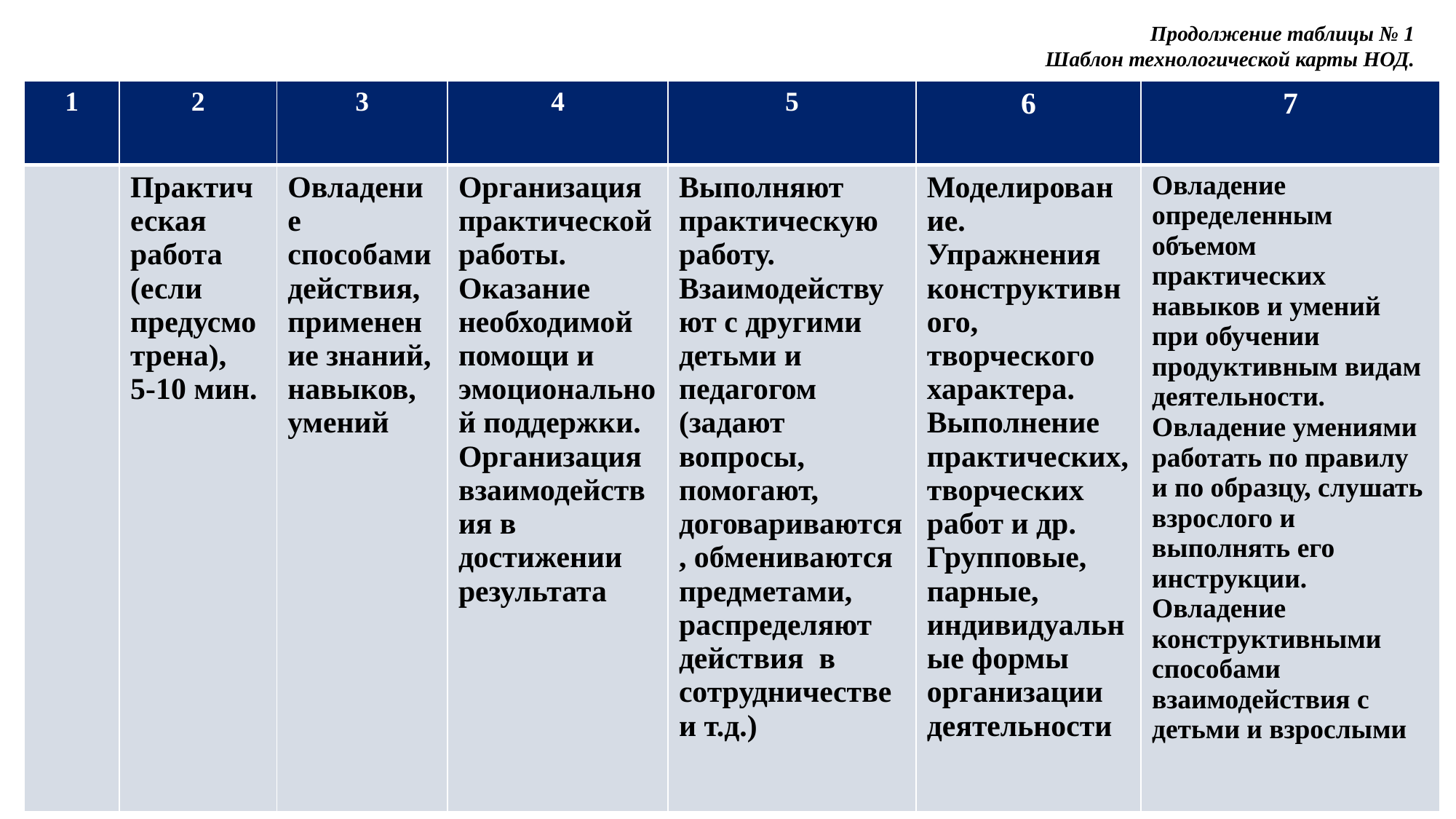

Продолжение таблицы № 1
Шаблон технологической карты НОД.

| 1 | 2 | 3 | 4 | 5 | 6 | 7 |
| --- | --- | --- | --- | --- | --- | --- |
|  | Практическая работа (если предусмотрена), 5-10 мин. | Овладение способами действия, применение знаний, навыков, умений | Организация практической работы. Оказание необходимой помощи и эмоциональной поддержки. Организация взаимодействия в достижении результата | Выполняют практическую работу. Взаимодействуют с другими детьми и педагогом (задают вопросы, помогают, договариваются, обмениваются предметами, распределяют действия в сотрудничестве и т.д.) | Моделирование. Упражнения конструктивного, творческого характера. Выполнение практических, творческих работ и др. Групповые, парные, индивидуальные формы организации деятельности | Овладение определенным объемом практических навыков и умений при обучении продуктивным видам деятельности. Овладение умениями работать по правилу и по образцу, слушать взрослого и выполнять его инструкции. Овладение конструктивными способами взаимодействия с детьми и взрослыми |